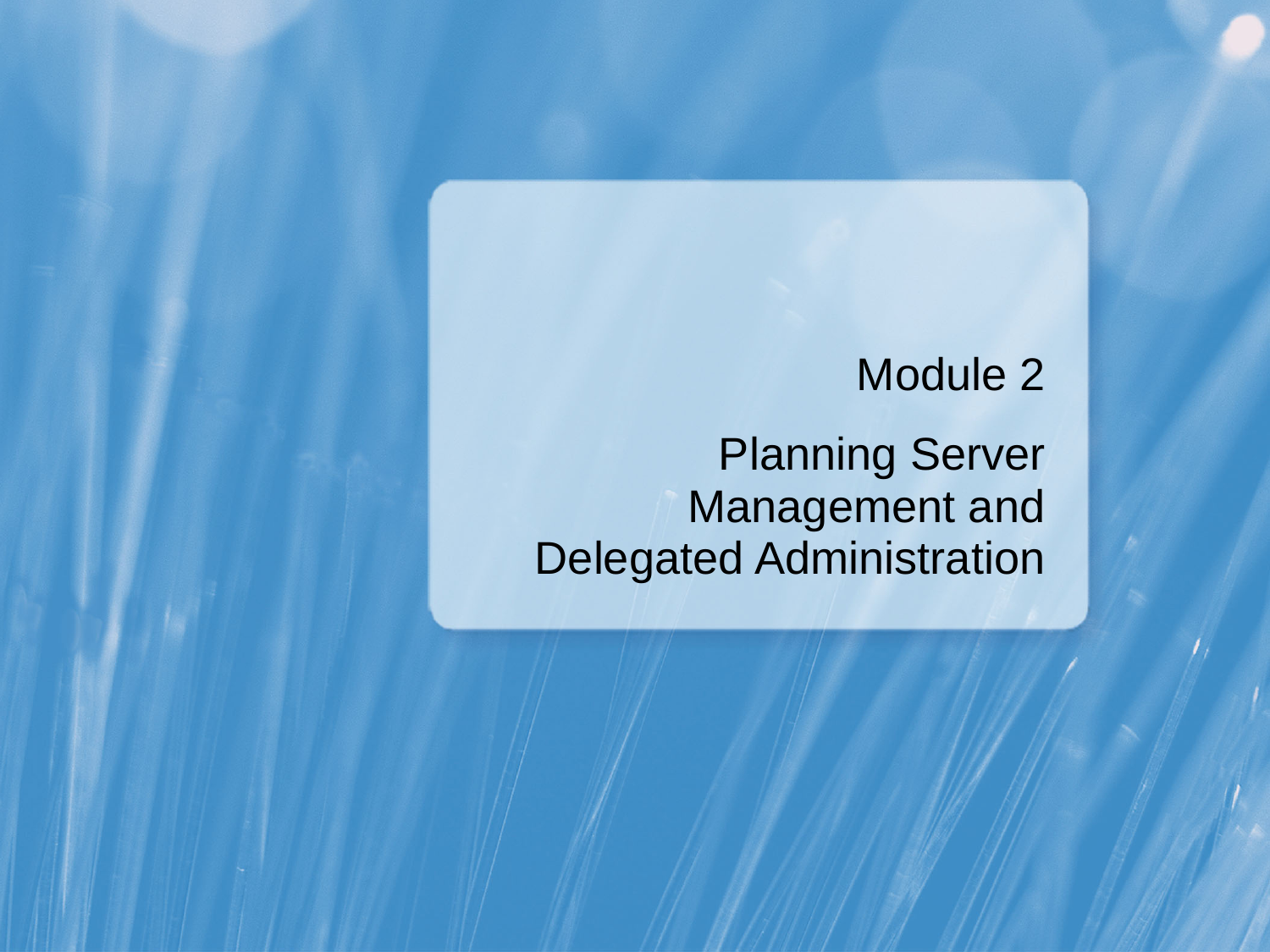

Module 2
Planning Server Management and Delegated Administration